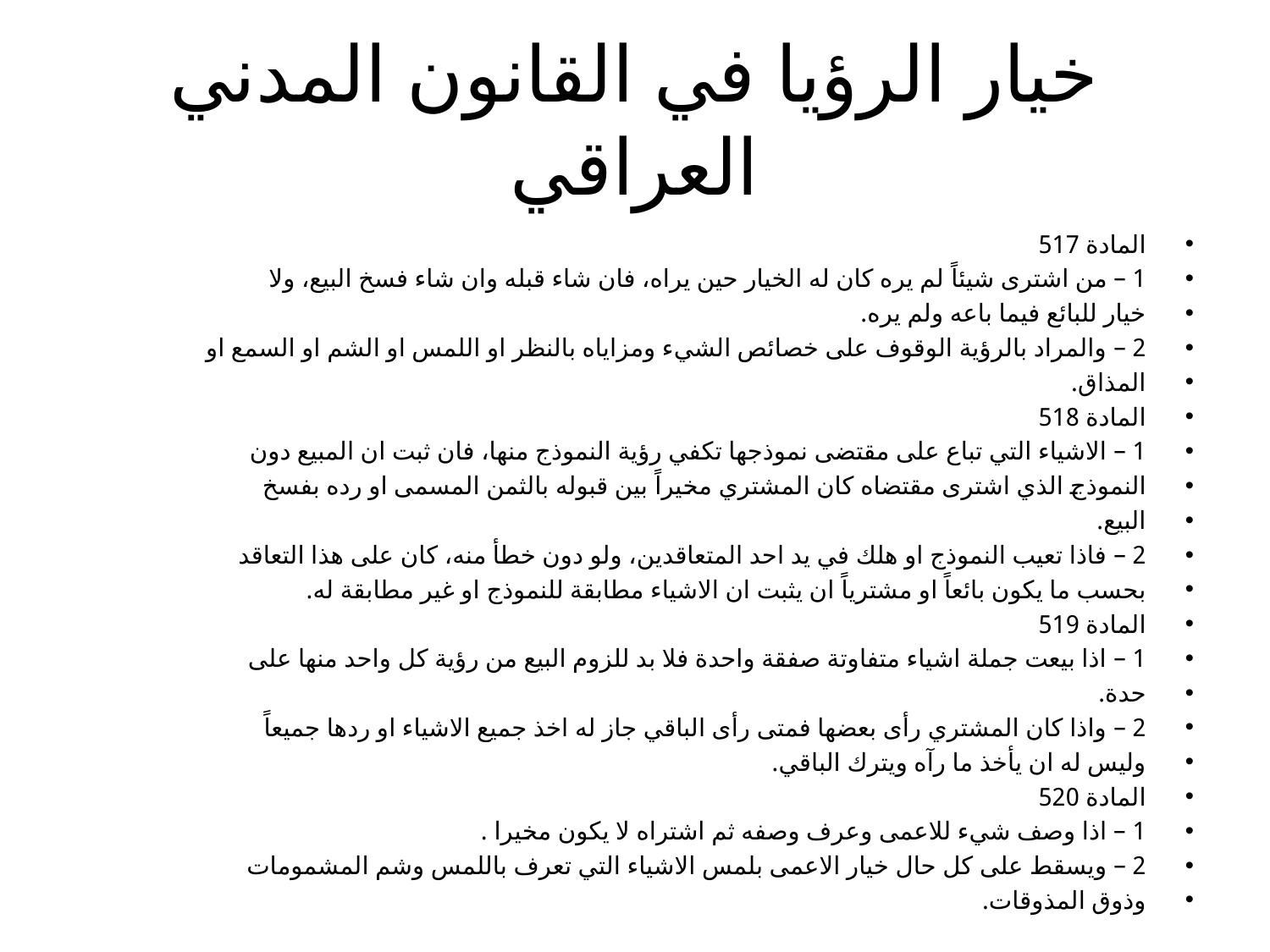

# خيار الرؤيا في القانون المدني العراقي
المادة 517
1 – من اشترى شیئاً لم يره كان له الخیار حین يراه، فان شاء قبله وان شاء فسخ البیع، ولا
خیار للبائع فیما باعه ولم يره.
2 – والمراد بالرؤية الوقوف على خصائص الشيء ومزاياه بالنظر او اللمس او الشم او السمع او
المذاق.
المادة 518
1 – الاشیاء التي تباع على مقتضى نموذجھا تكفي رؤية النموذج منھا، فان ثبت ان المبیع دون
النموذج الذي اشترى مقتضاه كان المشتري مخیراً بین قبوله بالثمن المسمى او رده بفسخ
البیع.
2 – فاذا تعیب النموذج او ھلك في يد احد المتعاقدين، ولو دون خطأ منه، كان على ھذا التعاقد
بحسب ما يكون بائعاً او مشترياً ان يثبت ان الاشیاء مطابقة للنموذج او غیر مطابقة له.
المادة 519
1 – اذا بیعت جملة اشیاء متفاوتة صفقة واحدة فلا بد للزوم البیع من رؤية كل واحد منھا على
حدة.
2 – واذا كان المشتري رأى بعضھا فمتى رأى الباقي جاز له اخذ جمیع الاشیاء او ردھا جمیعاً
ولیس له ان يأخذ ما رآه ويترك الباقي.
المادة 520
1 – اذا وصف شيء للاعمى وعرف وصفه ثم اشتراه لا يكون مخیرا .
2 – ويسقط على كل حال خیار الاعمى بلمس الاشیاء التي تعرف باللمس وشم المشمومات
وذوق المذوقات.